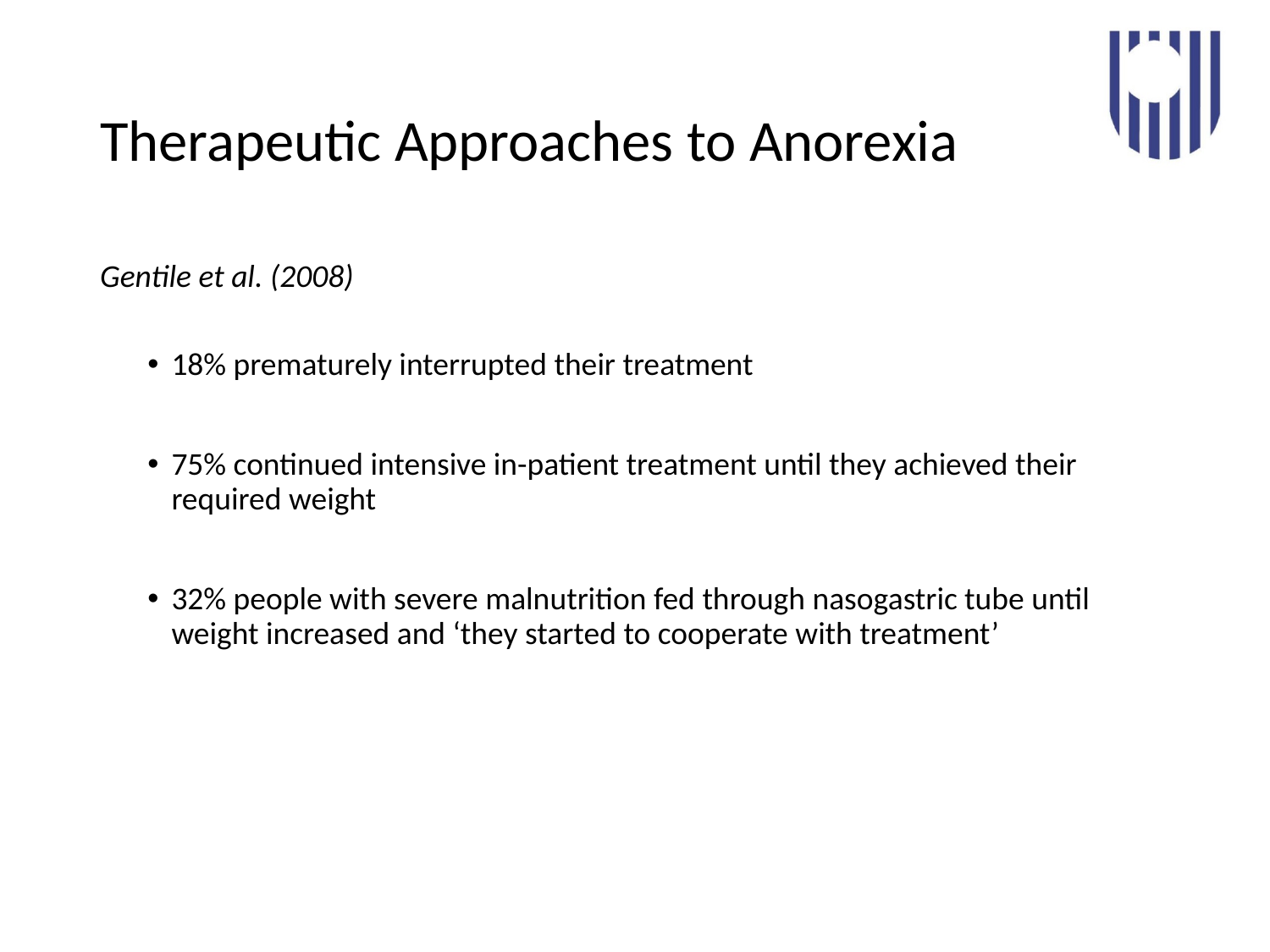

# Therapeutic Approaches to Anorexia
Gentile et al. (2008)

18% prematurely interrupted their treatment

75% continued intensive in-patient treatment until they achieved their required weight

32% people with severe malnutrition fed through nasogastric tube until weight increased and ‘they started to cooperate with treatment’